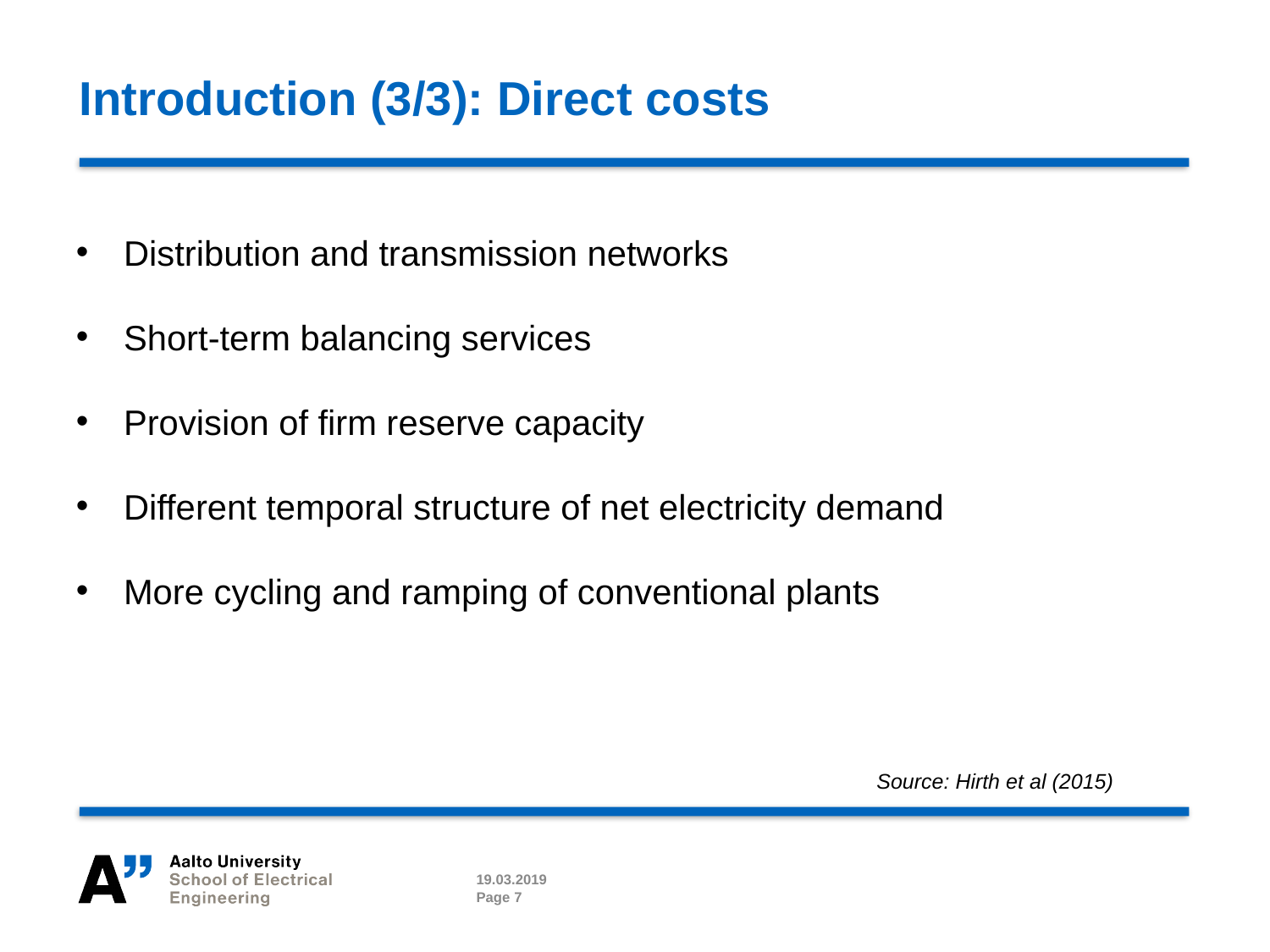

# Introduction (3/3): Direct costs
Distribution and transmission networks

Short-term balancing services

Provision of firm reserve capacity

Different temporal structure of net electricity demand

More cycling and ramping of conventional plants
Source: Hirth et al (2015)

19.03.2019
Page 7